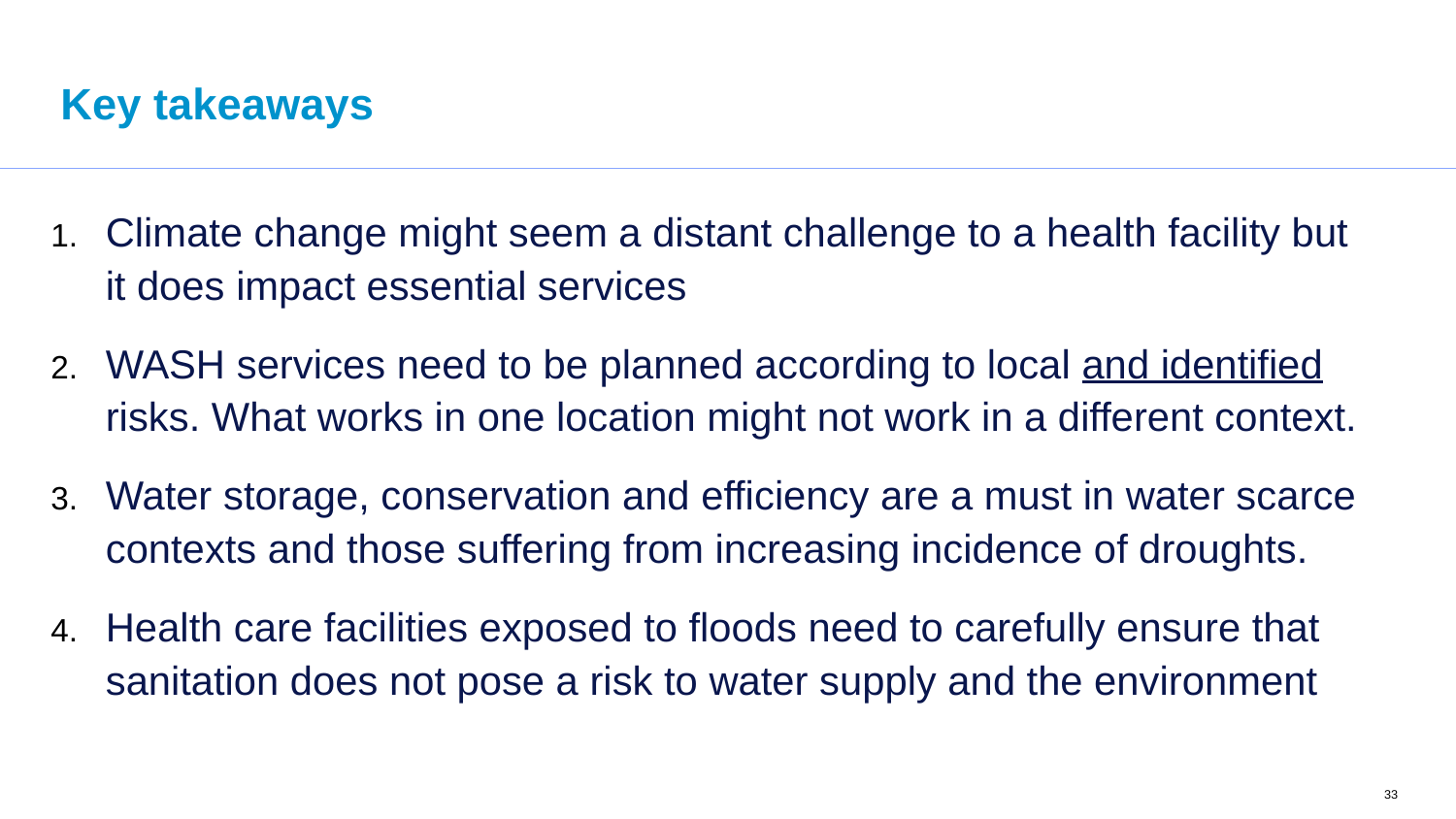

# Key takeaways
Climate change might seem a distant challenge to a health facility but it does impact essential services
WASH services need to be planned according to local and identified risks. What works in one location might not work in a different context.
Water storage, conservation and efficiency are a must in water scarce contexts and those suffering from increasing incidence of droughts.
Health care facilities exposed to floods need to carefully ensure that sanitation does not pose a risk to water supply and the environment

33